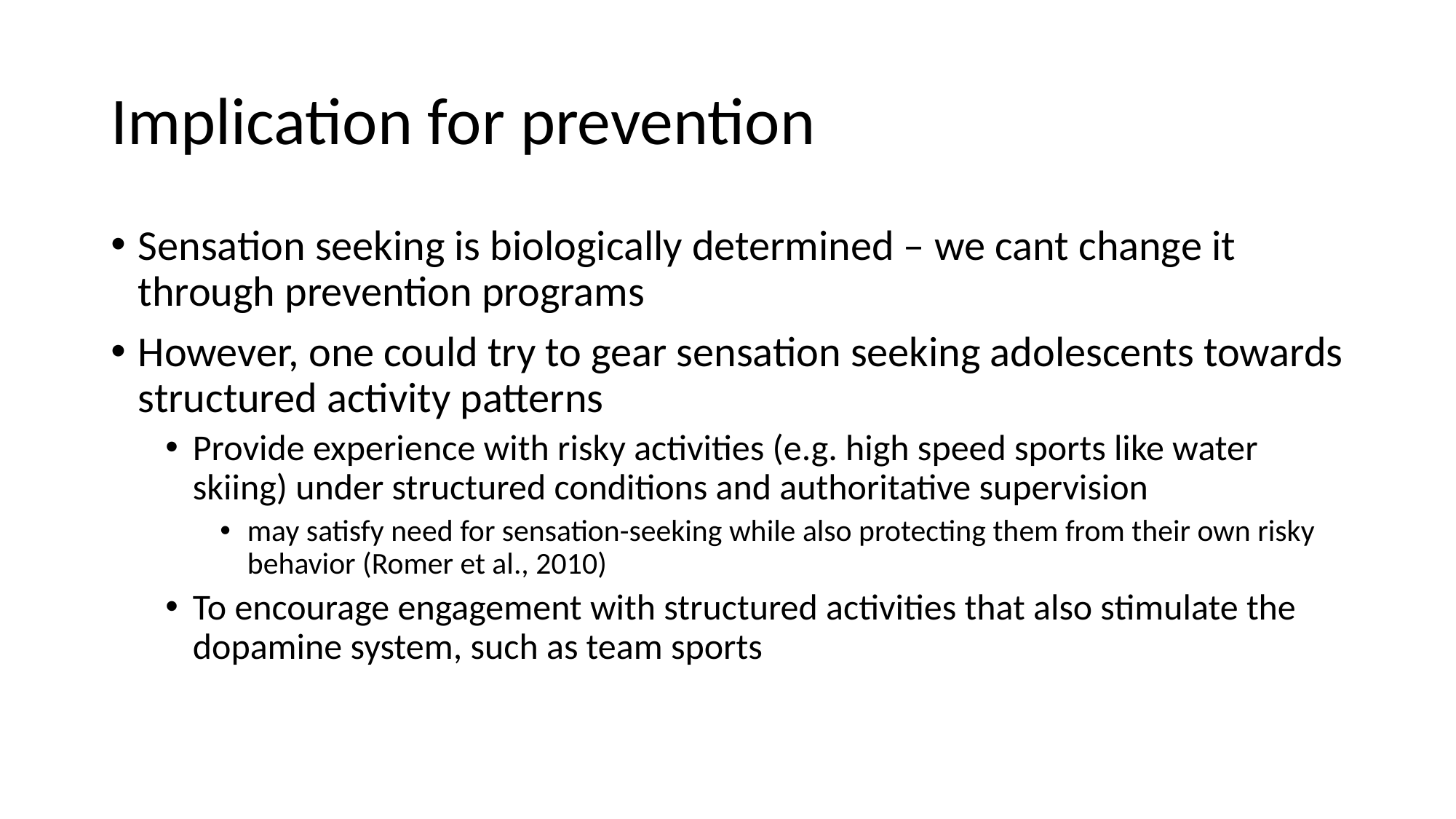

# Implication for prevention
Sensation seeking is biologically determined – we cant change it through prevention programs
However, one could try to gear sensation seeking adolescents towards structured activity patterns
Provide experience with risky activities (e.g. high speed sports like water skiing) under structured conditions and authoritative supervision
may satisfy need for sensation-seeking while also protecting them from their own risky behavior (Romer et al., 2010)
To encourage engagement with structured activities that also stimulate the dopamine system, such as team sports